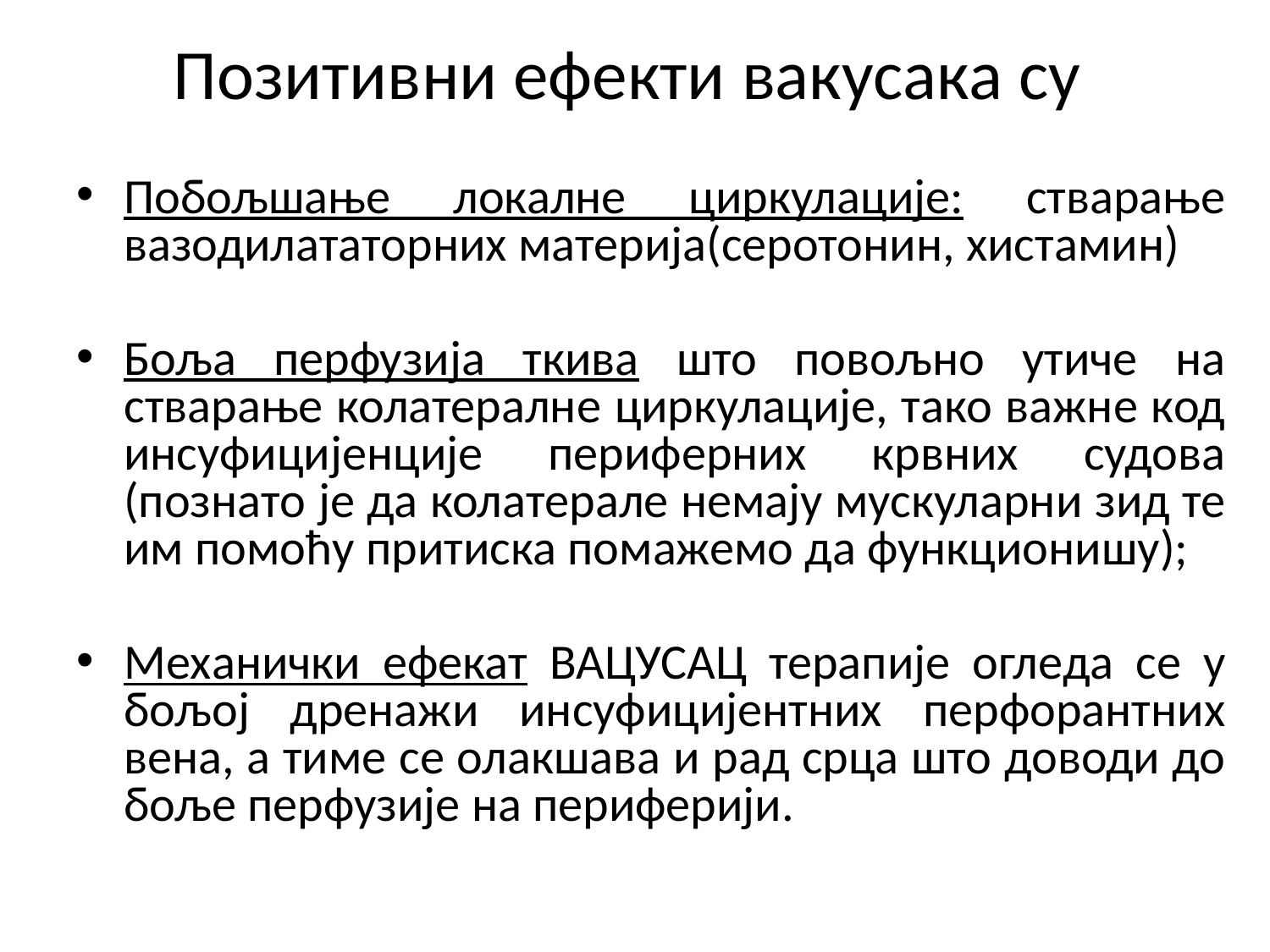

# Позитивни ефекти вакусака су
Побољшање локалне циркулације: стварање вазодилататорних материја(серотонин, хистамин)

Боља перфузија ткива што повољно утиче на стварање колатералне циркулације, тако важне код инсуфицијенције периферних крвних судова (познато је да колатерале немају мускуларни зид те им помоћу притиска помажемо да функционишу);

Механички ефекат ВАЦУСАЦ терапије огледа се у бољој дренажи инсуфицијентних перфорантних вена, а тиме се олакшава и рад срца што доводи до боље перфузије на периферији.